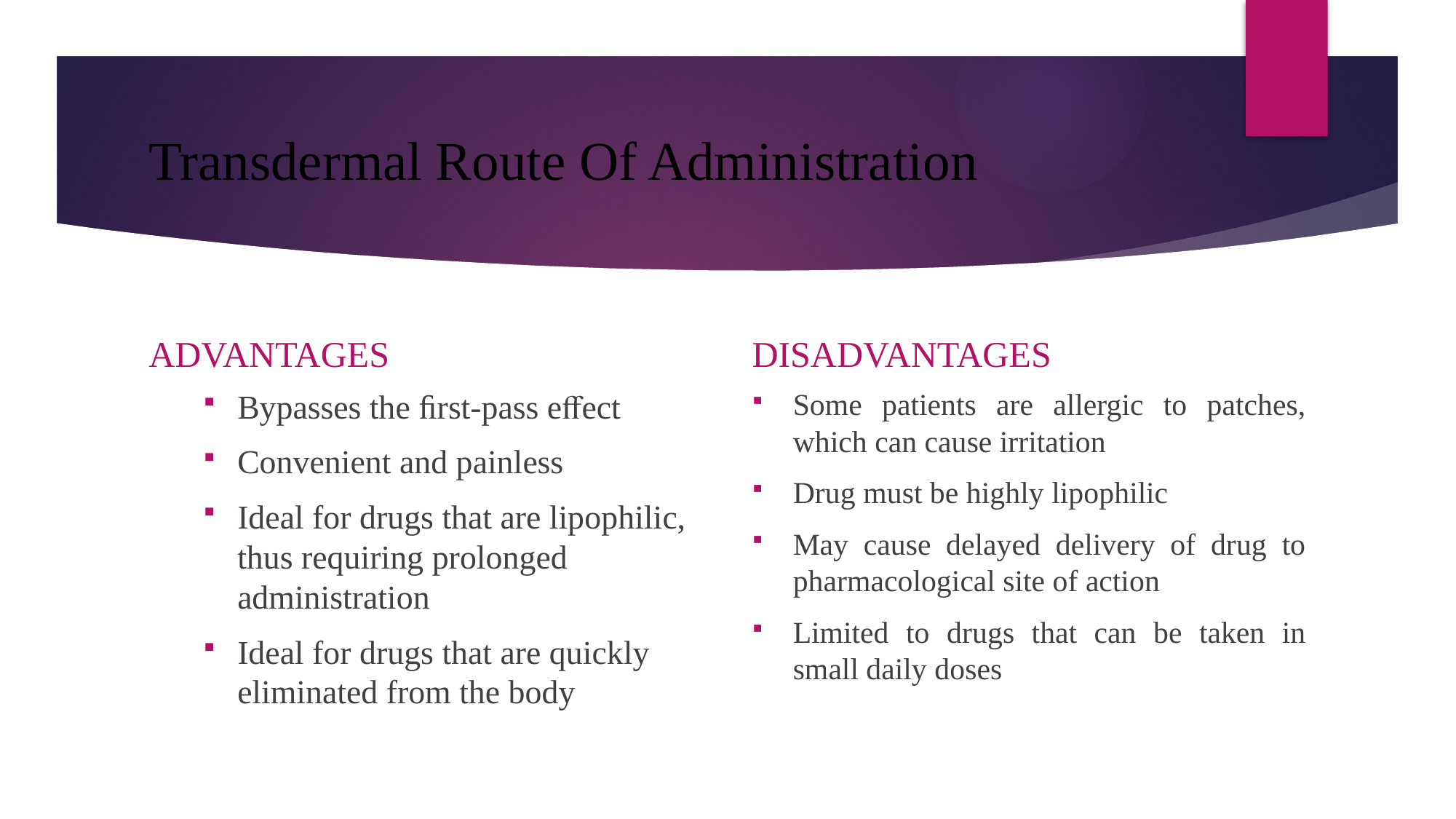

# Transdermal Route Of Administration
ADVANTAGES
DISADVANTAGES
Bypasses the ﬁrst-pass eﬀect
Convenient and painless
Ideal for drugs that are lipophilic, thus requiring prolonged administration
Ideal for drugs that are quickly eliminated from the body

Some patients are allergic to patches, which can cause irritation
Drug must be highly lipophilic
May cause delayed delivery of drug to pharmacological site of action
Limited to drugs that can be taken in small daily doses